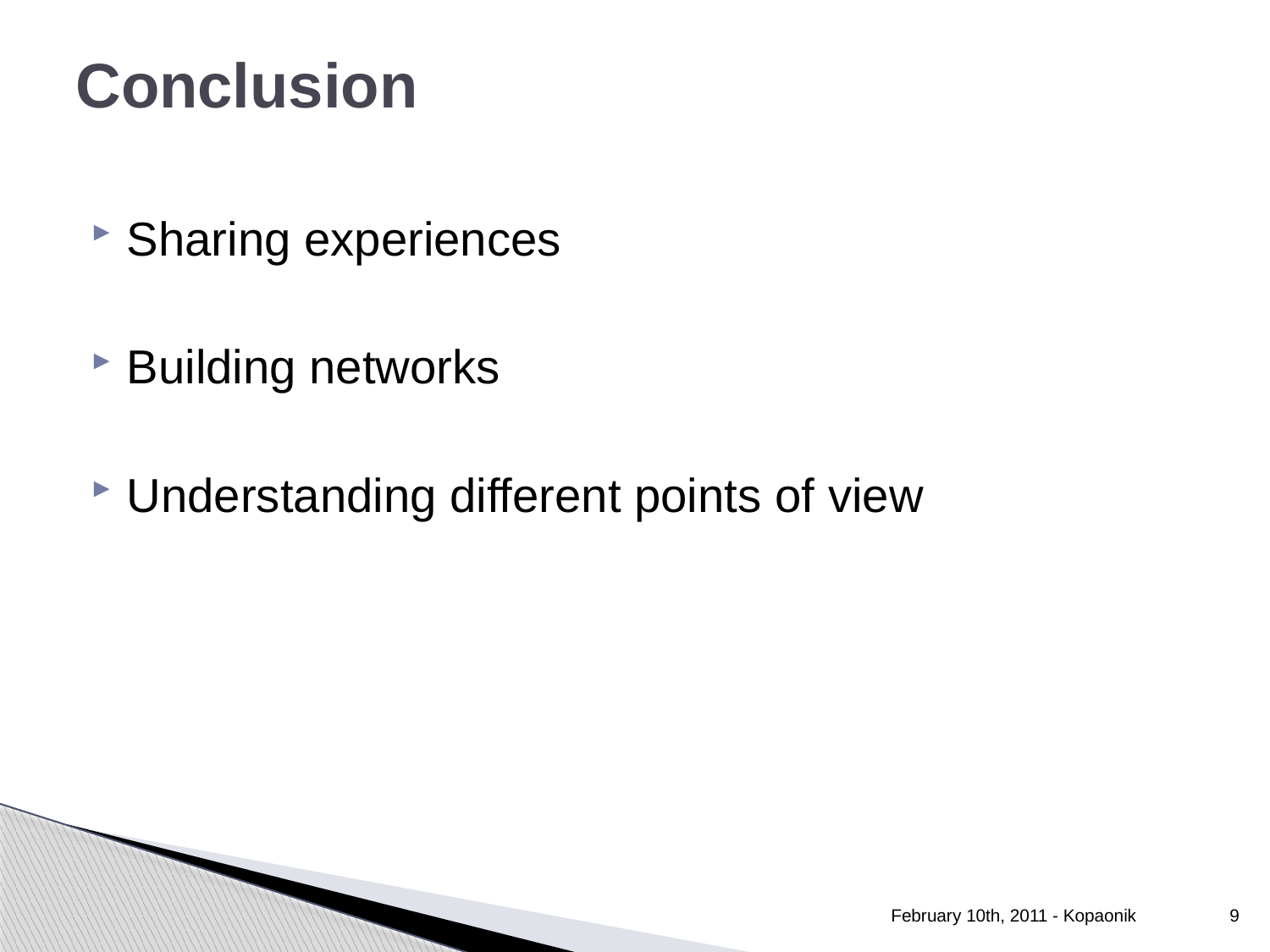

# Conclusion

Sharing experiences

Building networks

Understanding different points of view
February 10th, 2011 - Kopaonik
9